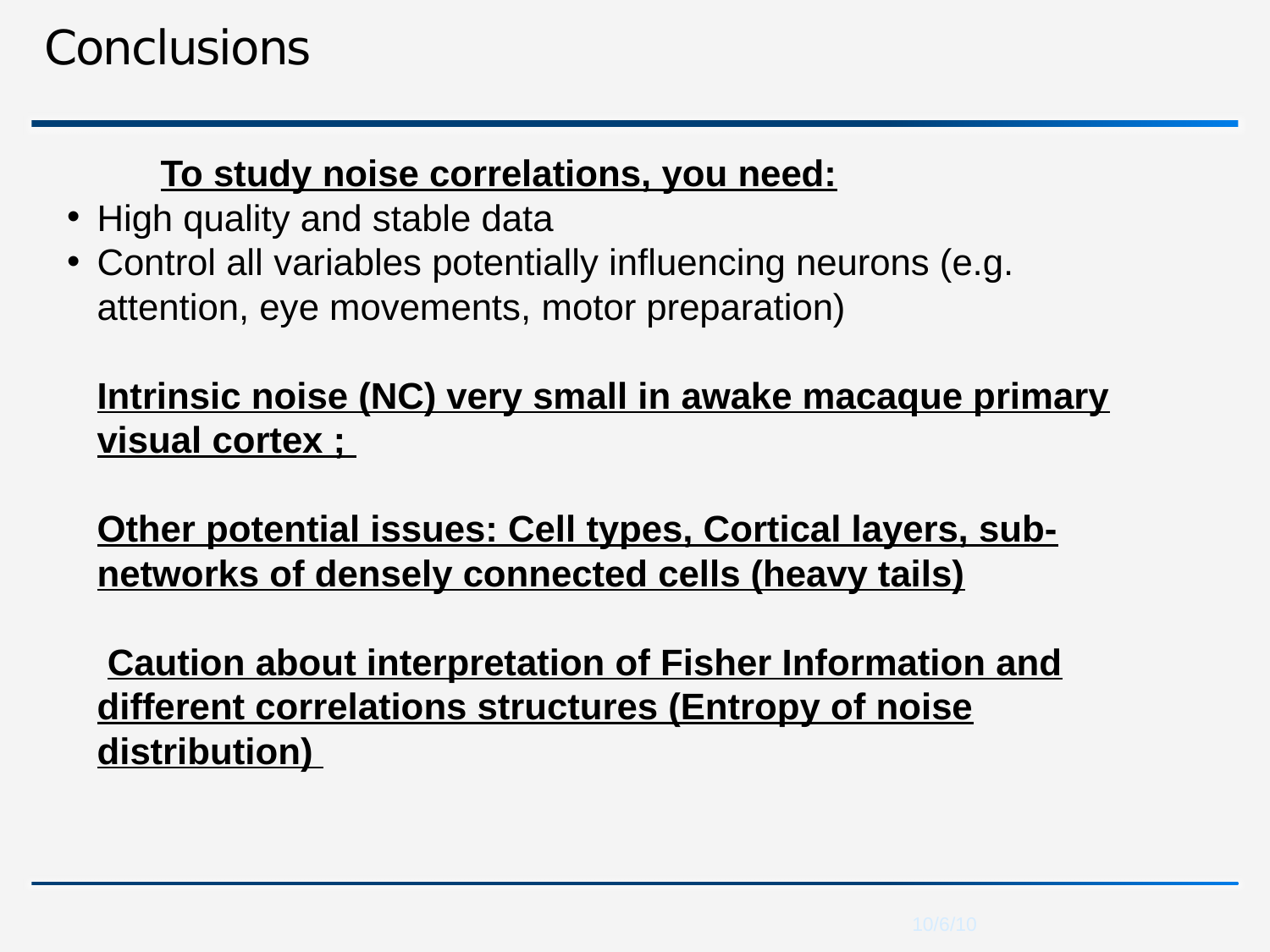

# Conclusions

	To study noise correlations, you need:
High quality and stable data
Control all variables potentially influencing neurons (e.g. attention, eye movements, motor preparation)

Intrinsic noise (NC) very small in awake macaque primary visual cortex ;

Other potential issues: Cell types, Cortical layers, sub-networks of densely connected cells (heavy tails)

 Caution about interpretation of Fisher Information and different correlations structures (Entropy of noise distribution)

10/6/10